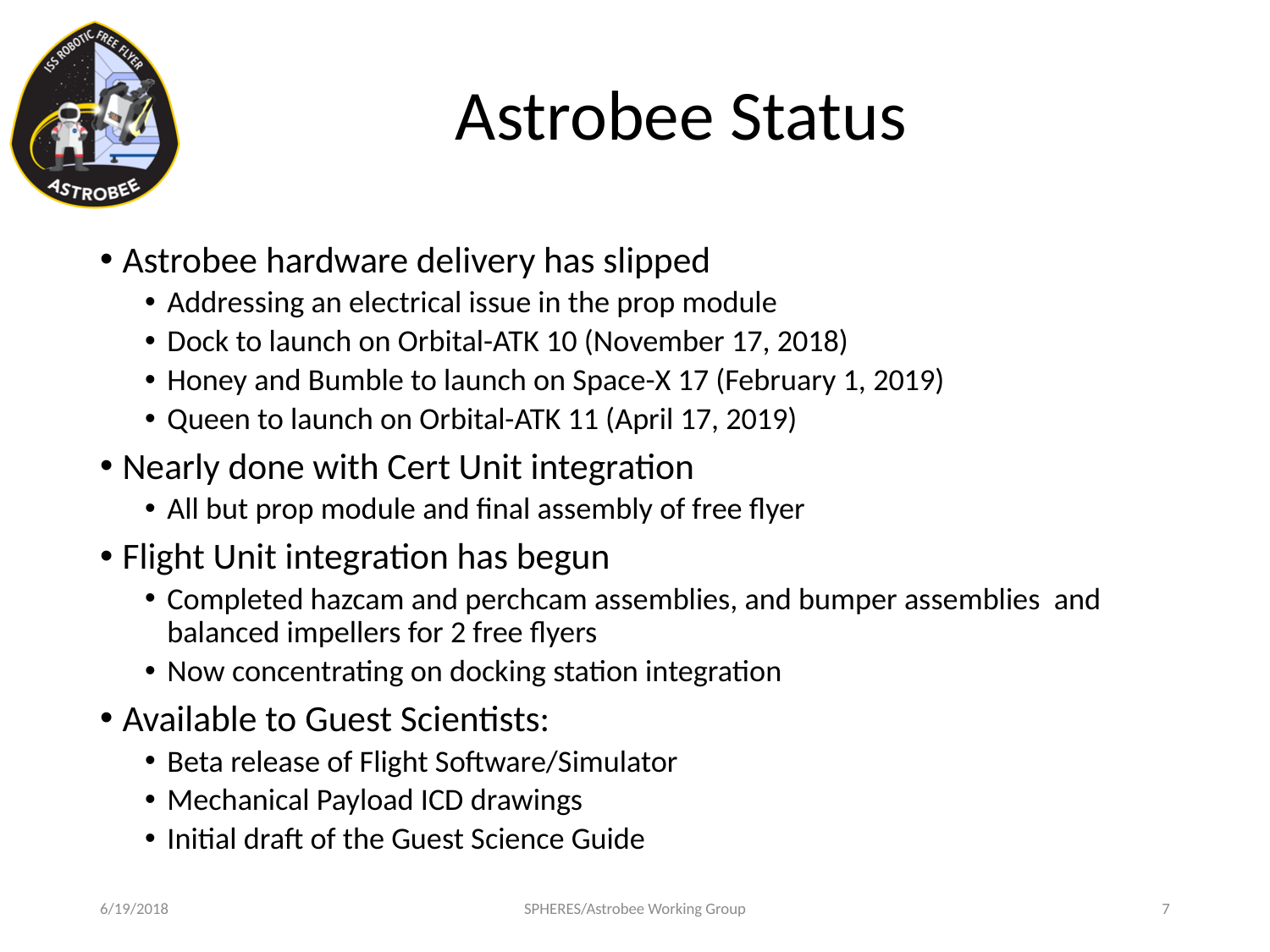

# Astrobee Status
Astrobee hardware delivery has slipped
Addressing an electrical issue in the prop module
Dock to launch on Orbital-ATK 10 (November 17, 2018)
Honey and Bumble to launch on Space-X 17 (February 1, 2019)
Queen to launch on Orbital-ATK 11 (April 17, 2019)
Nearly done with Cert Unit integration
All but prop module and final assembly of free flyer
Flight Unit integration has begun
Completed hazcam and perchcam assemblies, and bumper assemblies  and balanced impellers for 2 free flyers
Now concentrating on docking station integration
Available to Guest Scientists:
Beta release of Flight Software/Simulator
Mechanical Payload ICD drawings
Initial draft of the Guest Science Guide
6/19/2018
SPHERES/Astrobee Working Group
7